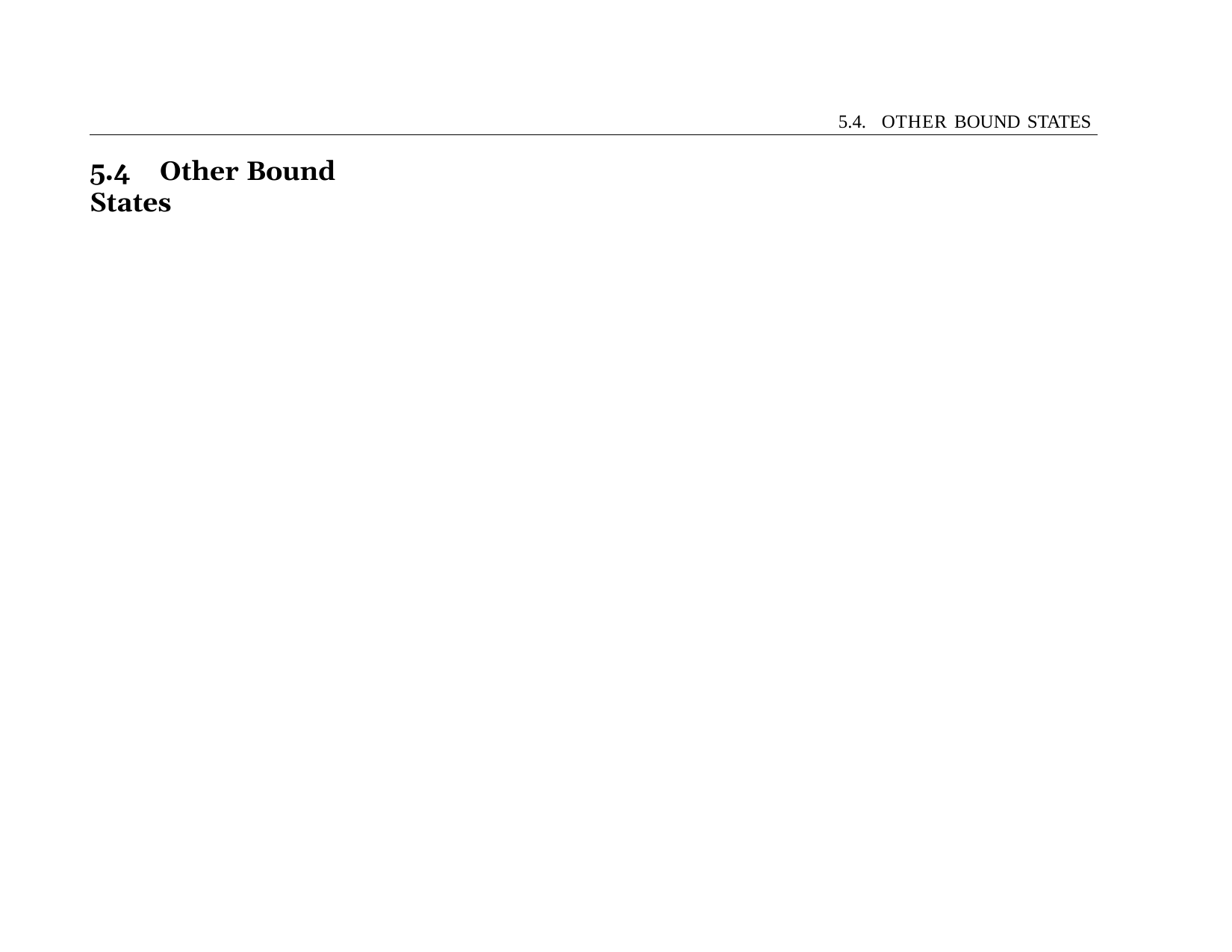

5.4.  OTHER BOUND STATES

5.4	Other Bound States